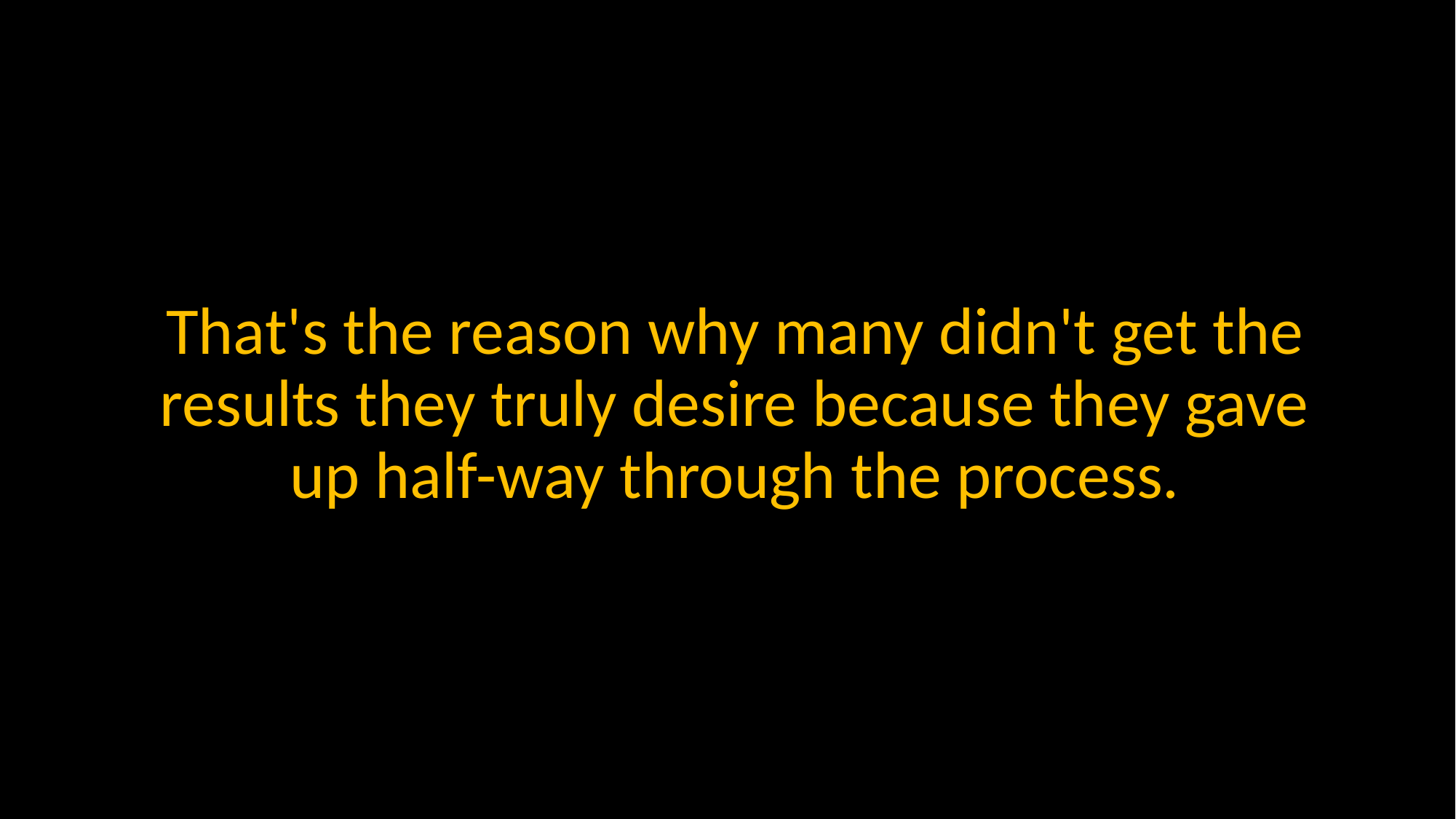

That's the reason why many didn't get the results they truly desire because they gave up half-way through the process.